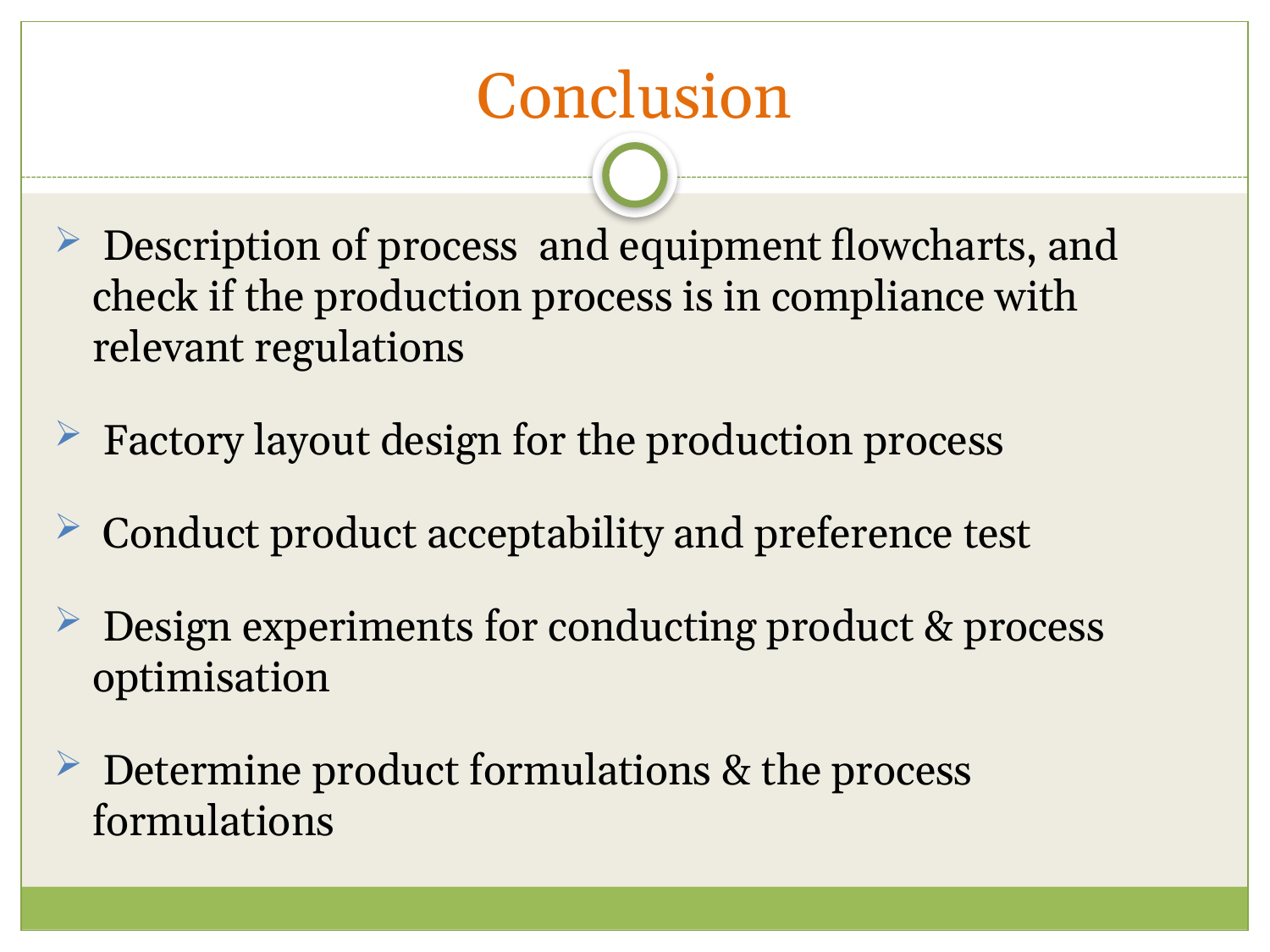

# Conclusion
 Description of process  and equipment flowcharts, and check if the production process is in compliance with relevant regulations
 Factory layout design for the production process
 Conduct product acceptability and preference test
 Design experiments for conducting product & process optimisation
 Determine product formulations & the process formulations